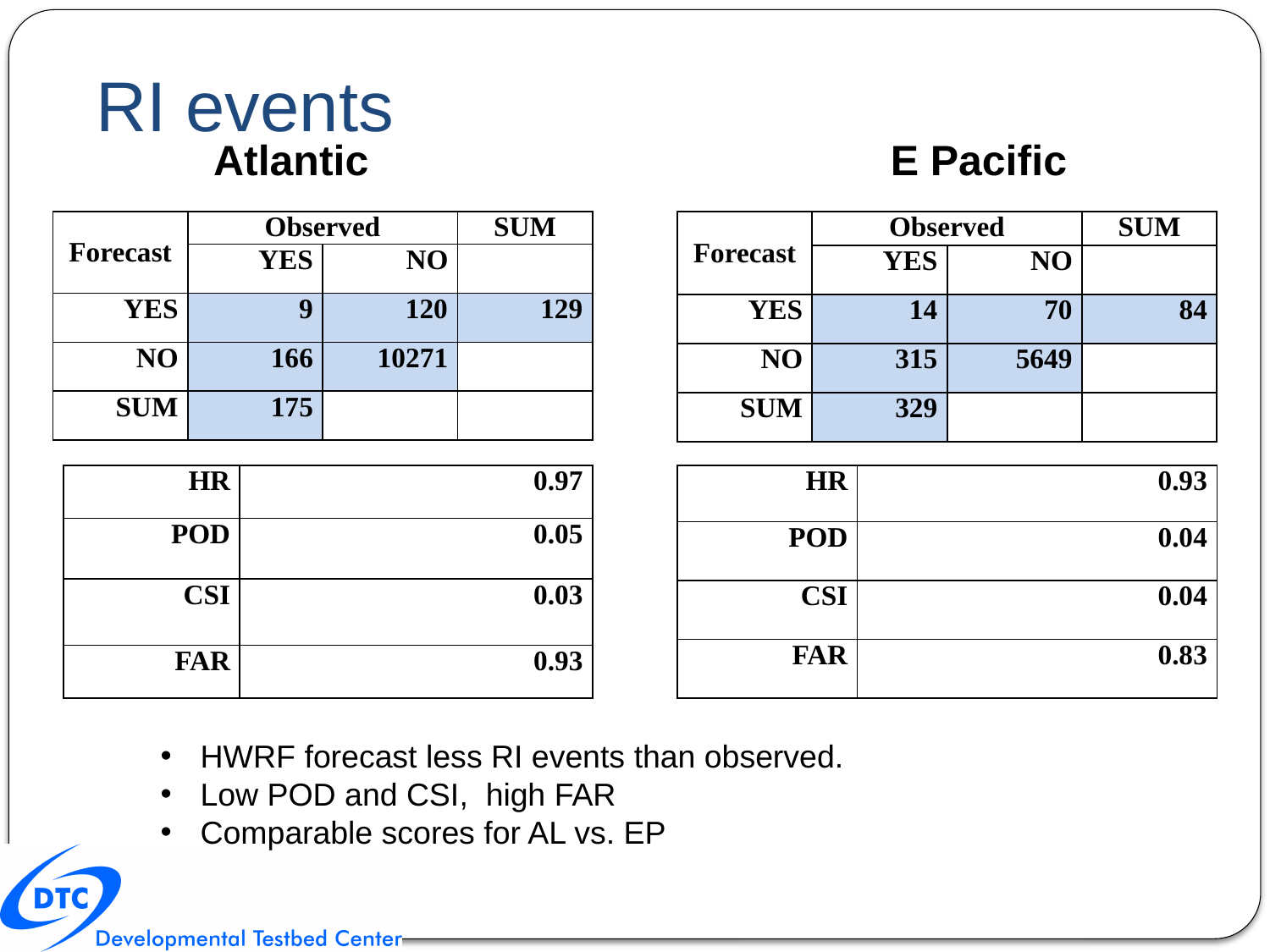

# RI events
E Pacific
Atlantic
| Forecast | Observed |  | SUM |
| --- | --- | --- | --- |
|  | YES | NO |  |
| YES | 9 | 120 | 129 |
| NO | 166 | 10271 |  |
| SUM | 175 |  |  |
| Forecast | Observed |  | SUM |
| --- | --- | --- | --- |
|  | YES | NO |  |
| YES | 14 | 70 | 84 |
| NO | 315 | 5649 |  |
| SUM | 329 |  |  |
| HR | 0.97 |
| --- | --- |
| POD | 0.05 |
| CSI | 0.03 |
| FAR | 0.93 |
| HR | 0.93 |
| --- | --- |
| POD | 0.04 |
| CSI | 0.04 |
| FAR | 0.83 |
HWRF forecast less RI events than observed.
Low POD and CSI,  high FAR
Comparable scores for AL vs. EP